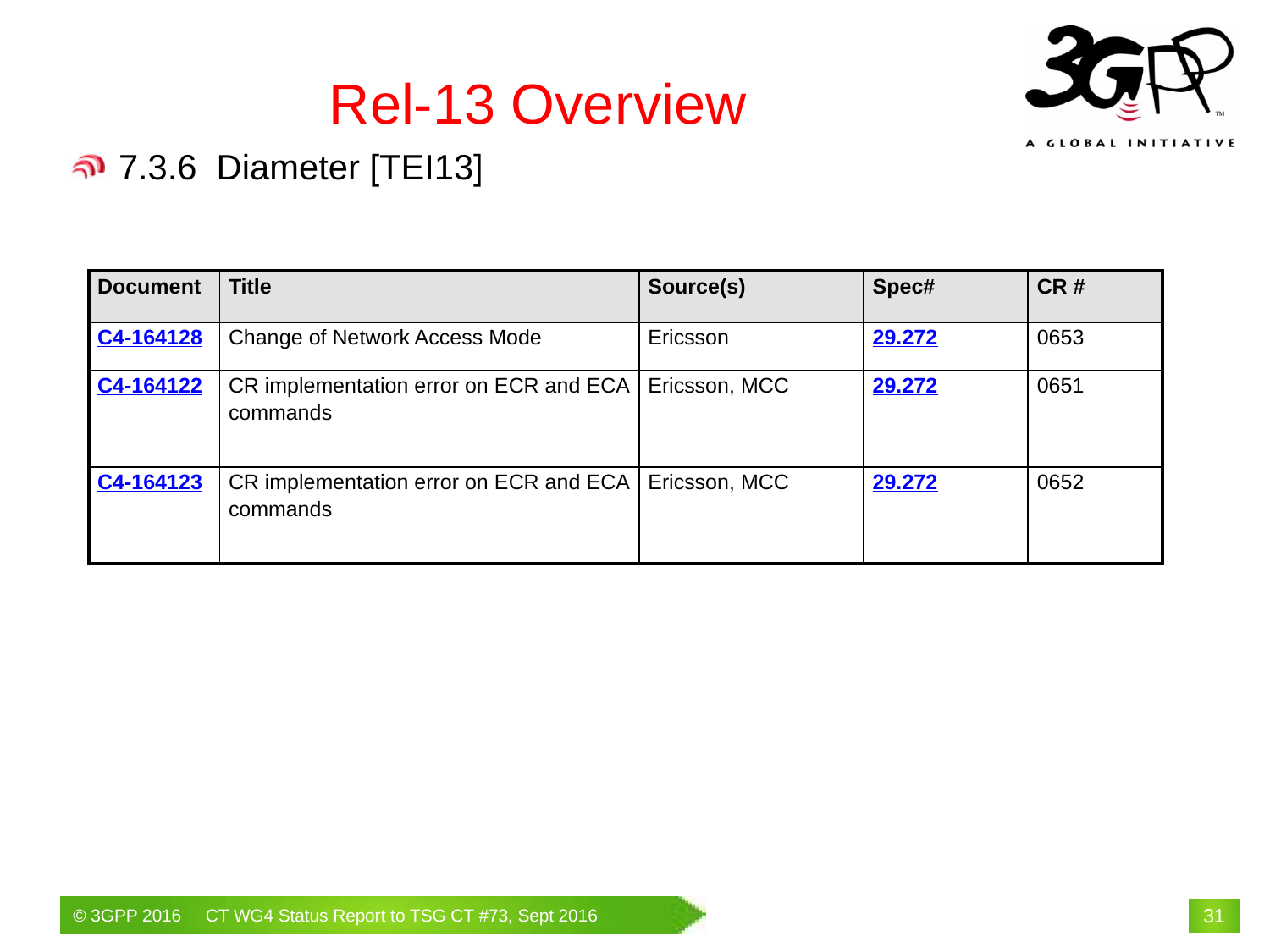

# Rel-13 Overview
7.3.6  Diameter [TEI13]

| Document | Title | Source(s) | Spec# | CR # |
| --- | --- | --- | --- | --- |
| C4-164128 | Change of Network Access Mode | Ericsson | 29.272 | 0653 |
| C4-164122 | CR implementation error on ECR and ECA commands | Ericsson, MCC | 29.272 | 0651 |
| C4-164123 | CR implementation error on ECR and ECA commands | Ericsson, MCC | 29.272 | 0652 |